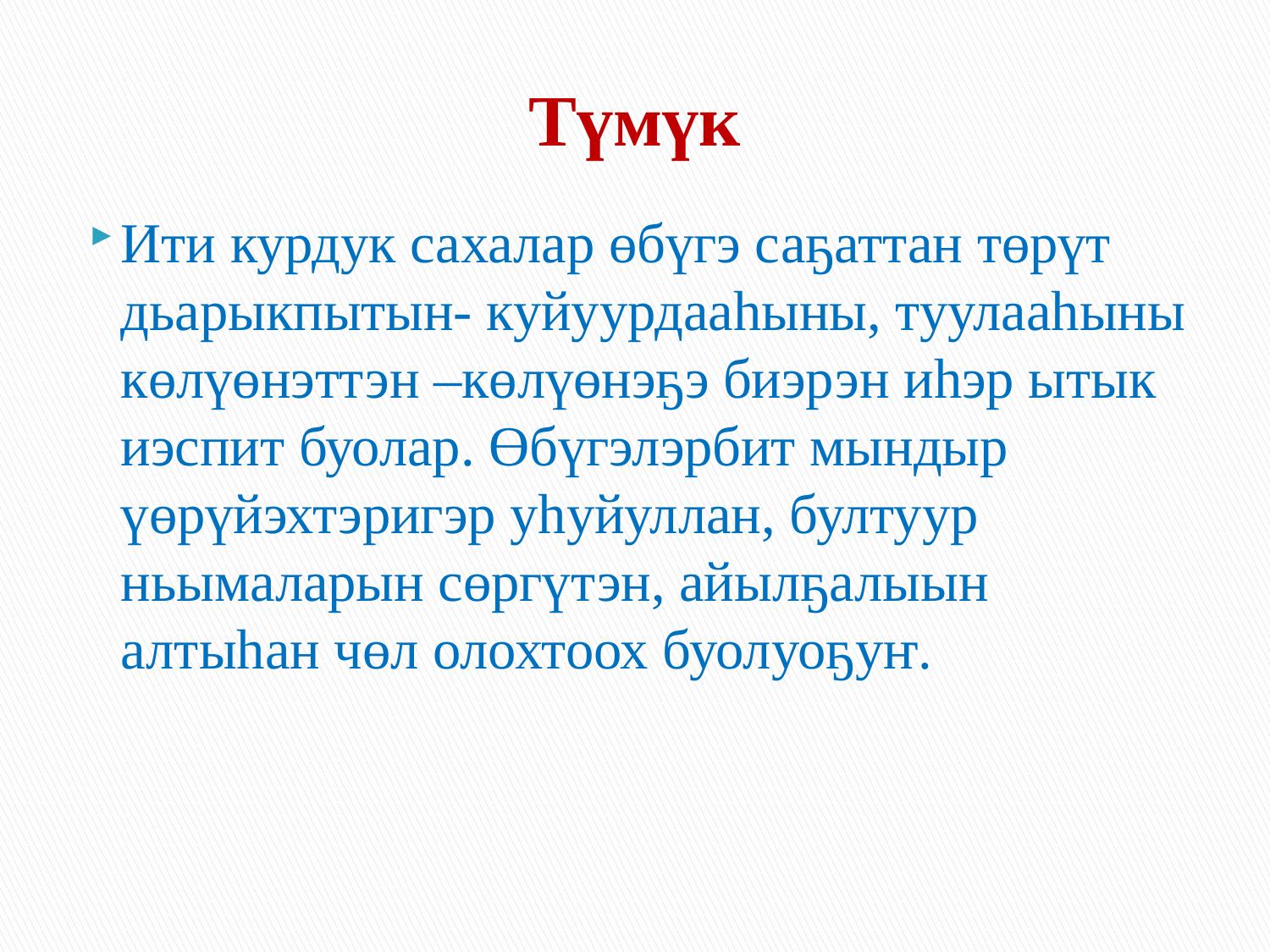

# Түмүк
Ити курдук сахалар өбүгэ саҕаттан төрүт дьарыкпытын- куйуурдааһыны, туулааһыны көлүөнэттэн –көлүөнэҕэ биэрэн иһэр ытык иэспит буолар. Өбүгэлэрбит мындыр үөрүйэхтэригэр уһуйуллан, бултуур ньымаларын сөргүтэн, айылҕалыын алтыһан чөл олохтоох буолуоҕуҥ.